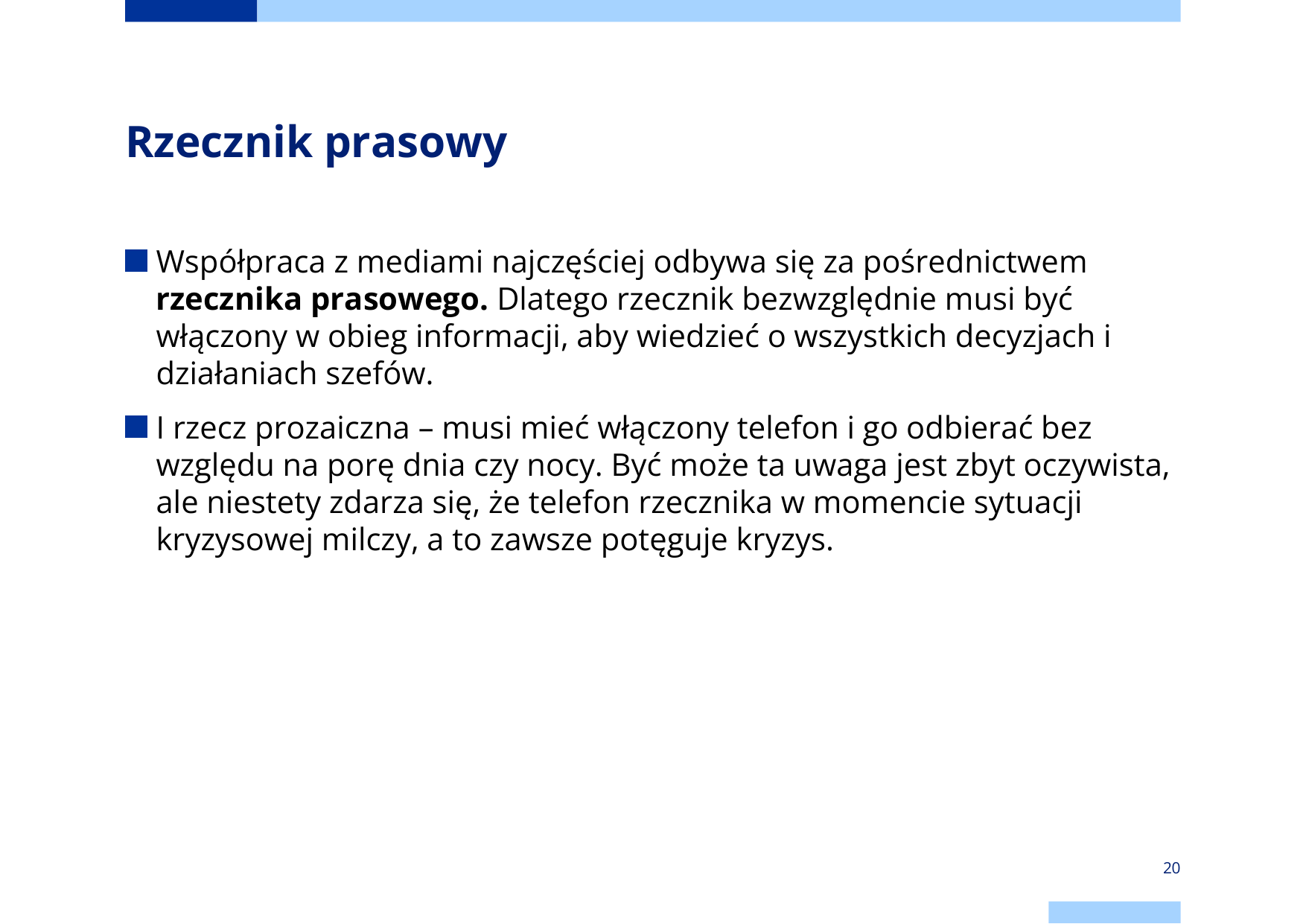

# Rzecznik prasowy
Współpraca z mediami najczęściej odbywa się za pośrednictwem rzecznika prasowego. Dlatego rzecznik bezwzględnie musi być włączony w obieg informacji, aby wiedzieć o wszystkich decyzjach i działaniach szefów.
I rzecz prozaiczna – musi mieć włączony telefon i go odbierać bez względu na porę dnia czy nocy. Być może ta uwaga jest zbyt oczywista, ale niestety zdarza się, że telefon rzecznika w momencie sytuacji kryzysowej milczy, a to zawsze potęguje kryzys.

20